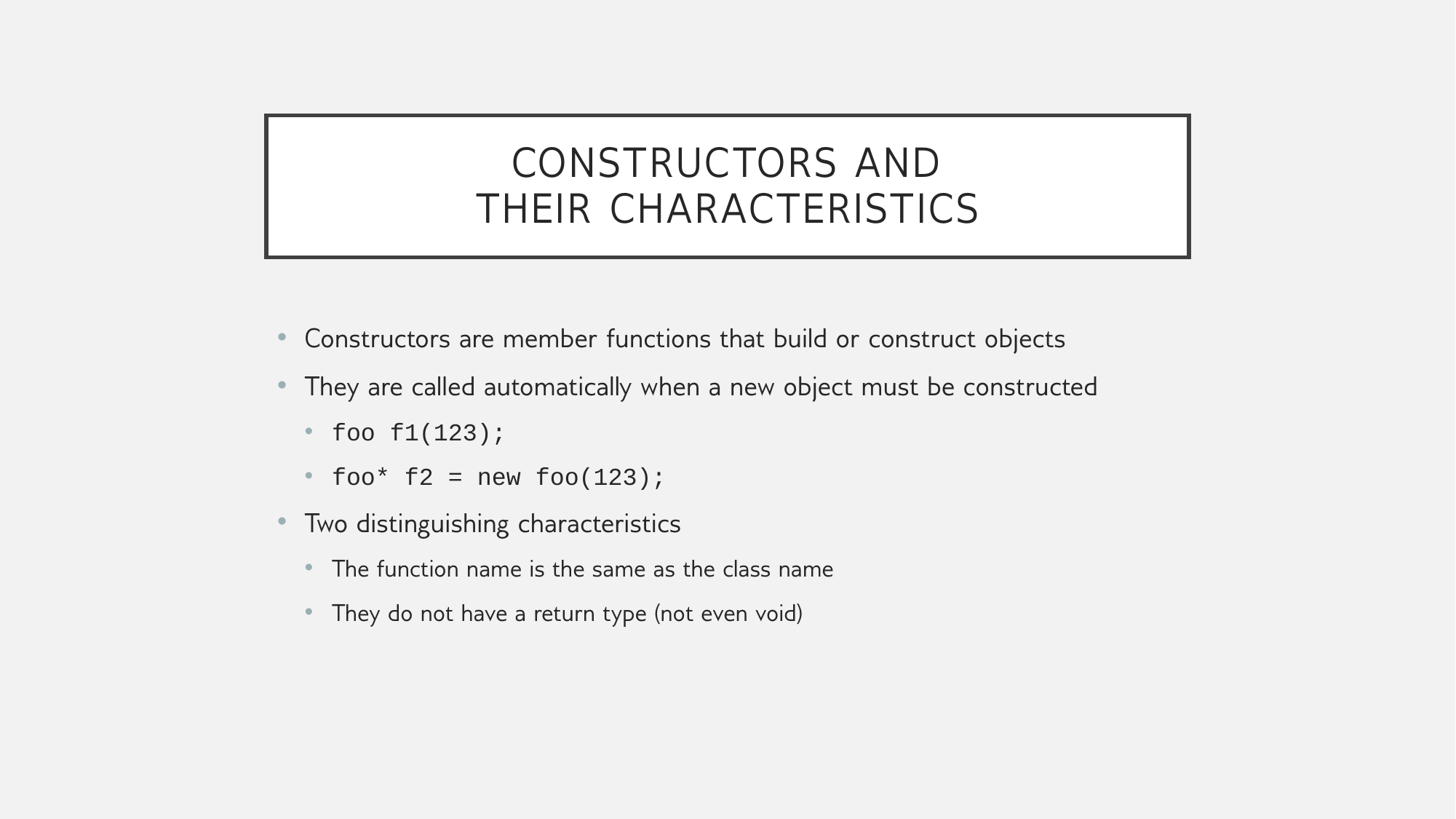

# Constructors and Their Characteristics
Constructors are member functions that build or construct objects
They are called automatically when a new object must be constructed
foo f1(123);
foo* f2 = new foo(123);
Two distinguishing characteristics
The function name is the same as the class name
They do not have a return type (not even void)